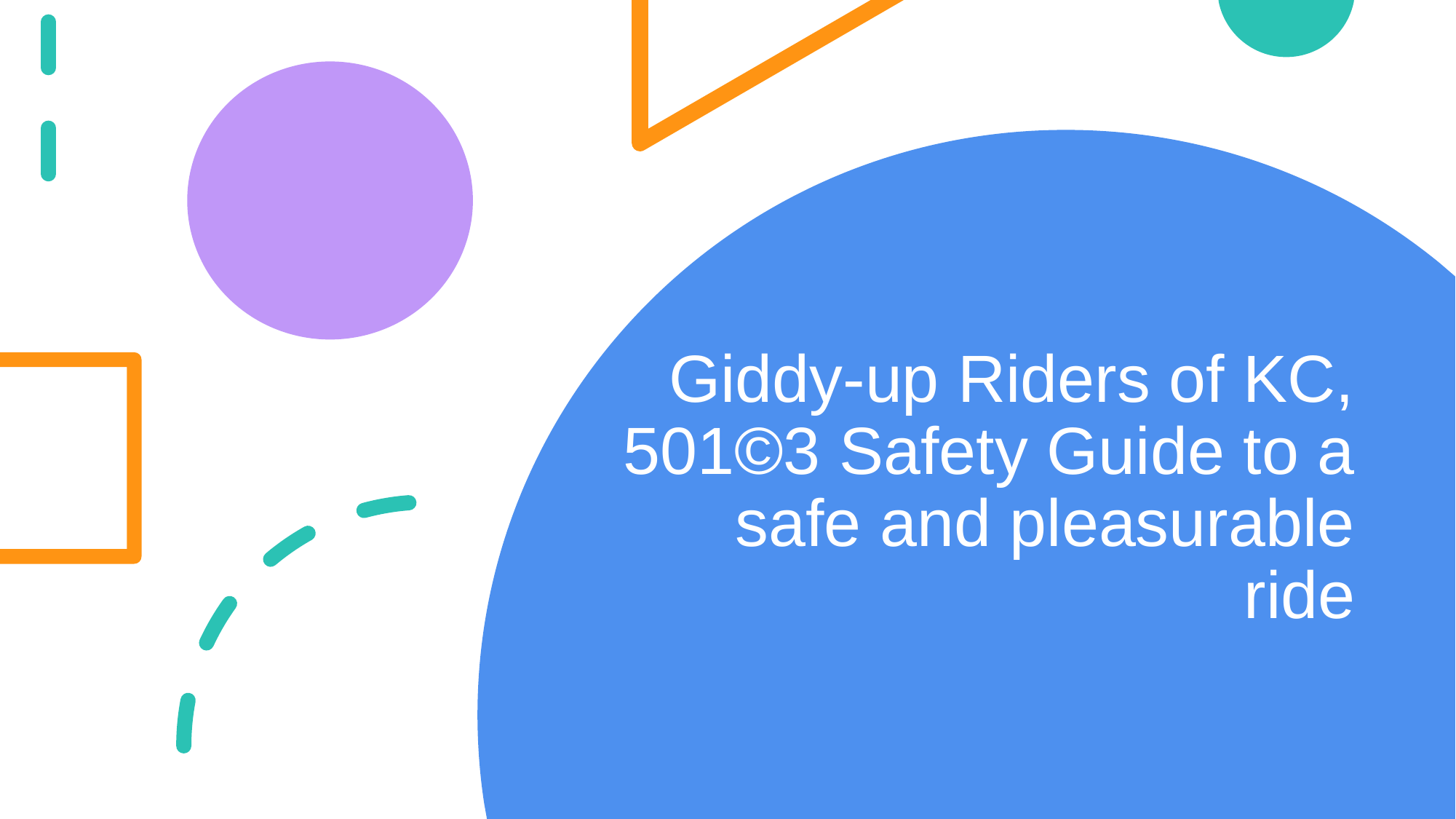

# Giddy-up Riders of KC, 501©3 Safety Guide to a safe and pleasurable ride